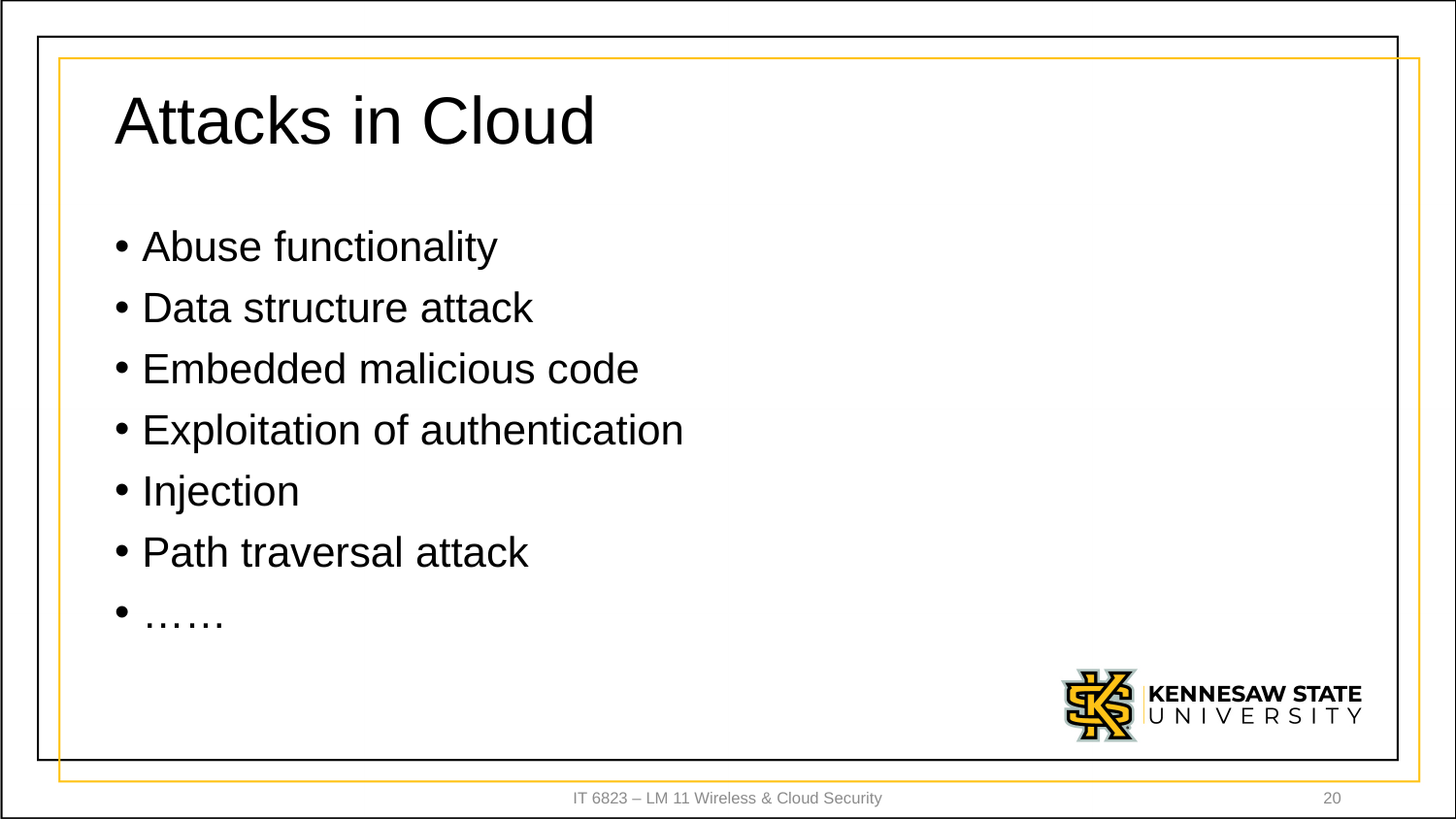

# Attacks in Cloud
Abuse functionality
Data structure attack
Embedded malicious code
Exploitation of authentication
Injection
Path traversal attack
……
IT 6823 – LM 11 Wireless & Cloud Security
20